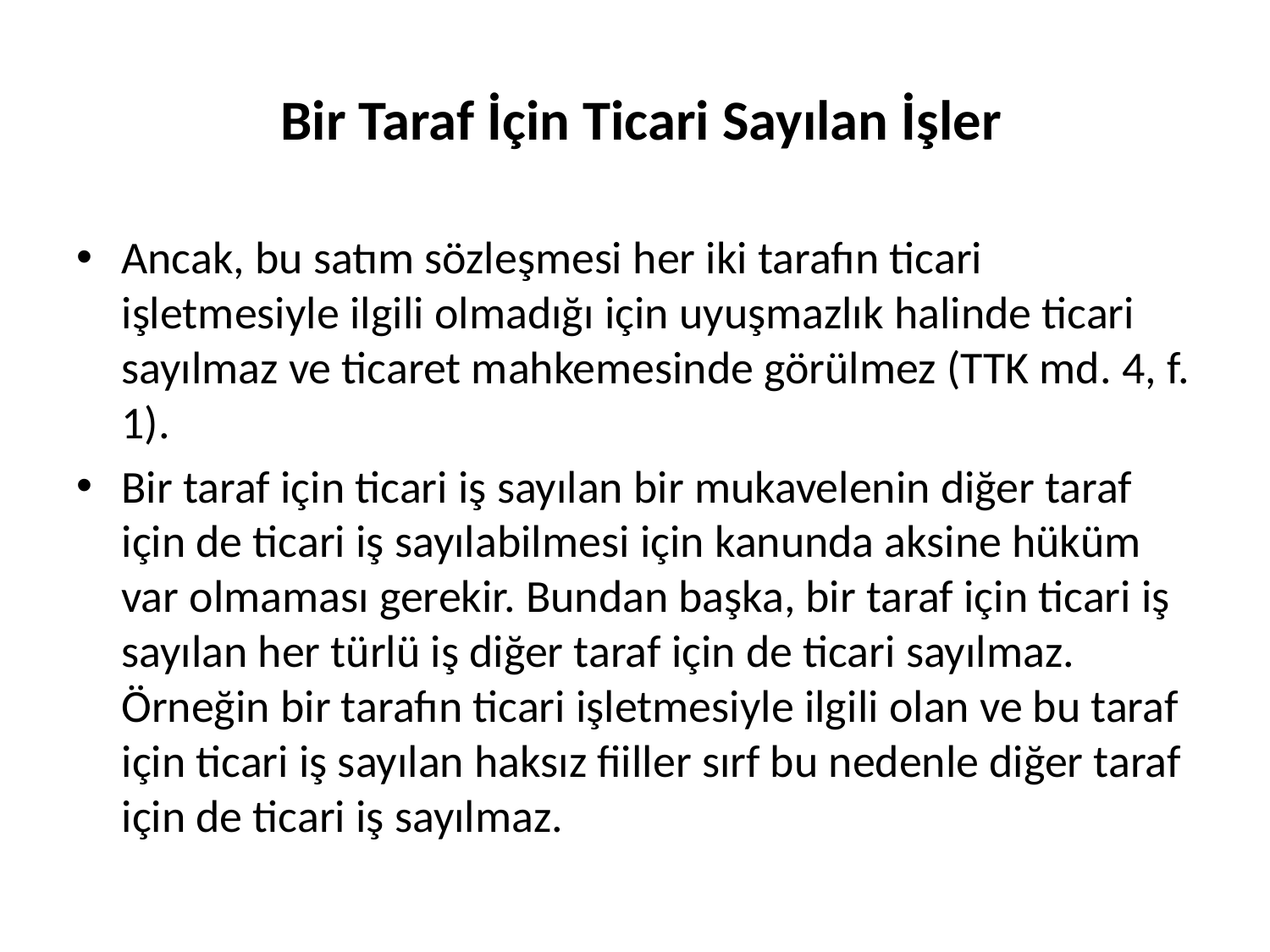

# Bir Taraf İçin Ticari Sayılan İşler
Ancak, bu satım sözleşmesi her iki tarafın ticari işletmesiyle ilgili olmadığı için uyuşmazlık halinde ticari sayılmaz ve ticaret mahkemesinde görülmez (TTK md. 4, f. 1).
Bir taraf için ticari iş sayılan bir mukavelenin diğer taraf için de ticari iş sayılabilmesi için kanunda aksine hüküm var olmaması gerekir. Bundan başka, bir taraf için ticari iş sayılan her türlü iş diğer taraf için de ticari sayılmaz. Örneğin bir tarafın ticari işletmesiyle ilgili olan ve bu taraf için ticari iş sayılan haksız fiiller sırf bu nedenle diğer taraf için de ticari iş sayılmaz.